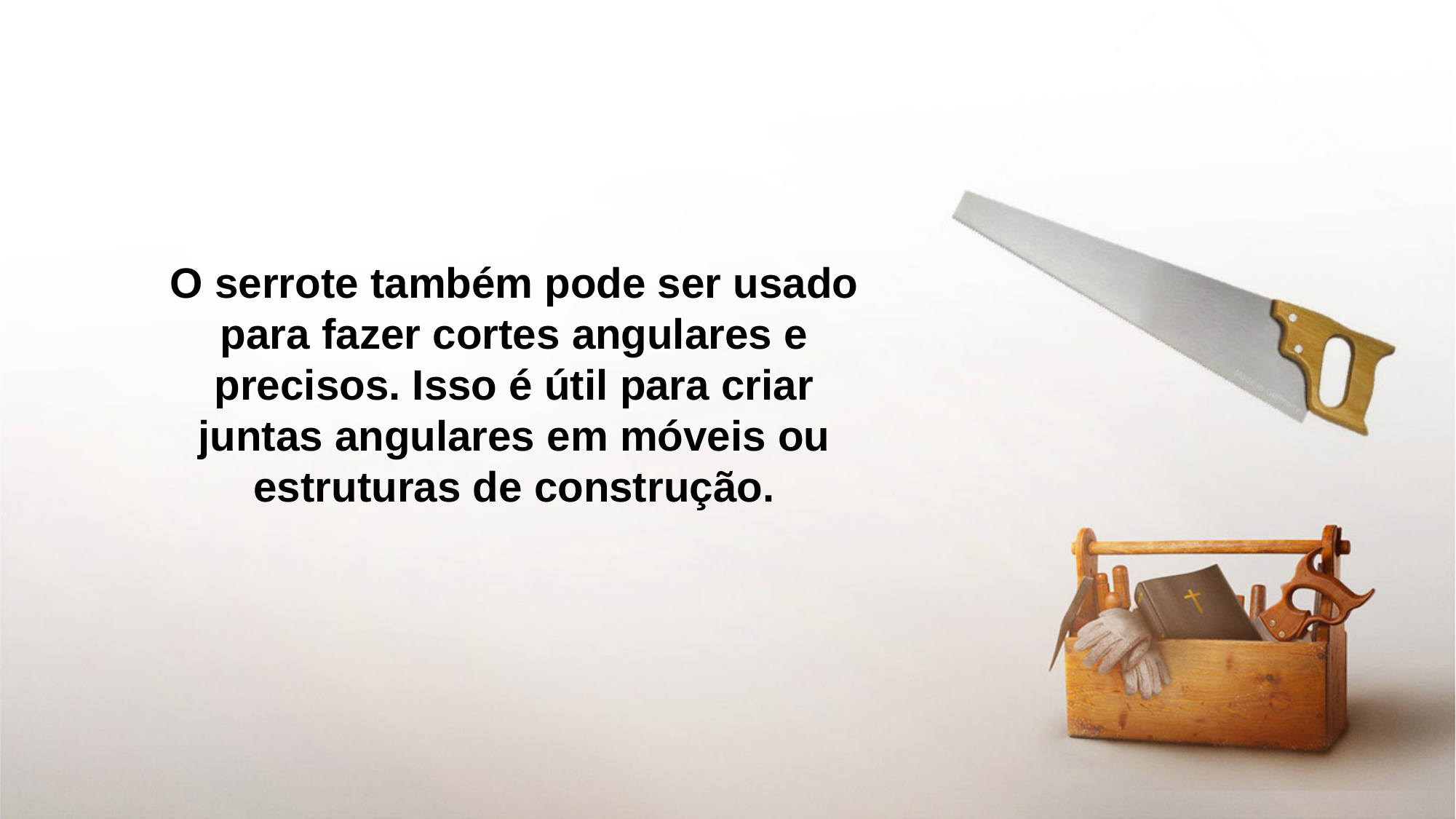

O serrote também pode ser usado para fazer cortes angulares e precisos. Isso é útil para criar juntas angulares em móveis ou estruturas de construção.